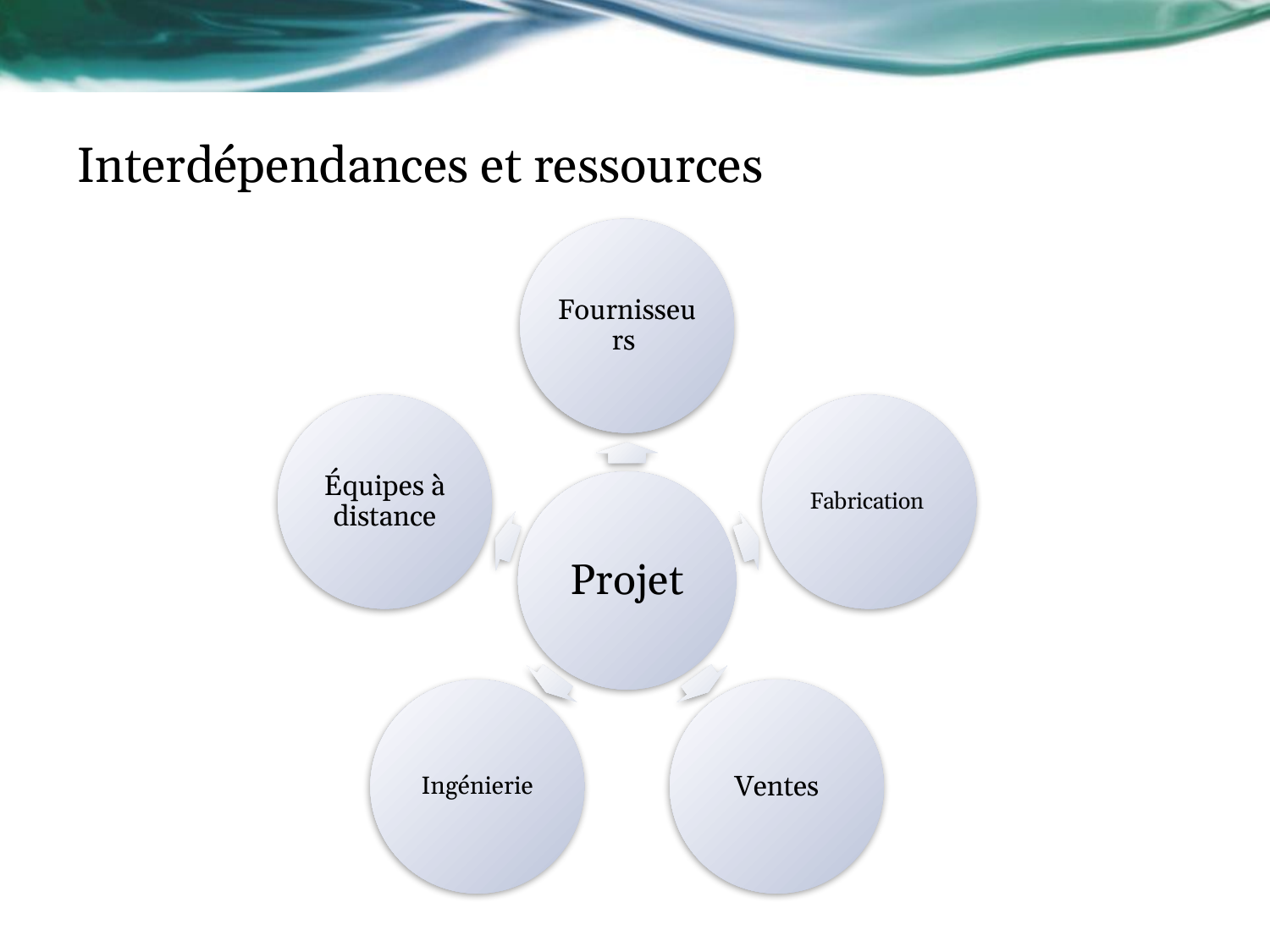

# Interdépendances et ressources
Projet

Fournisseurs

Fabrication

Ventes

Ingénierie

Équipes à distance